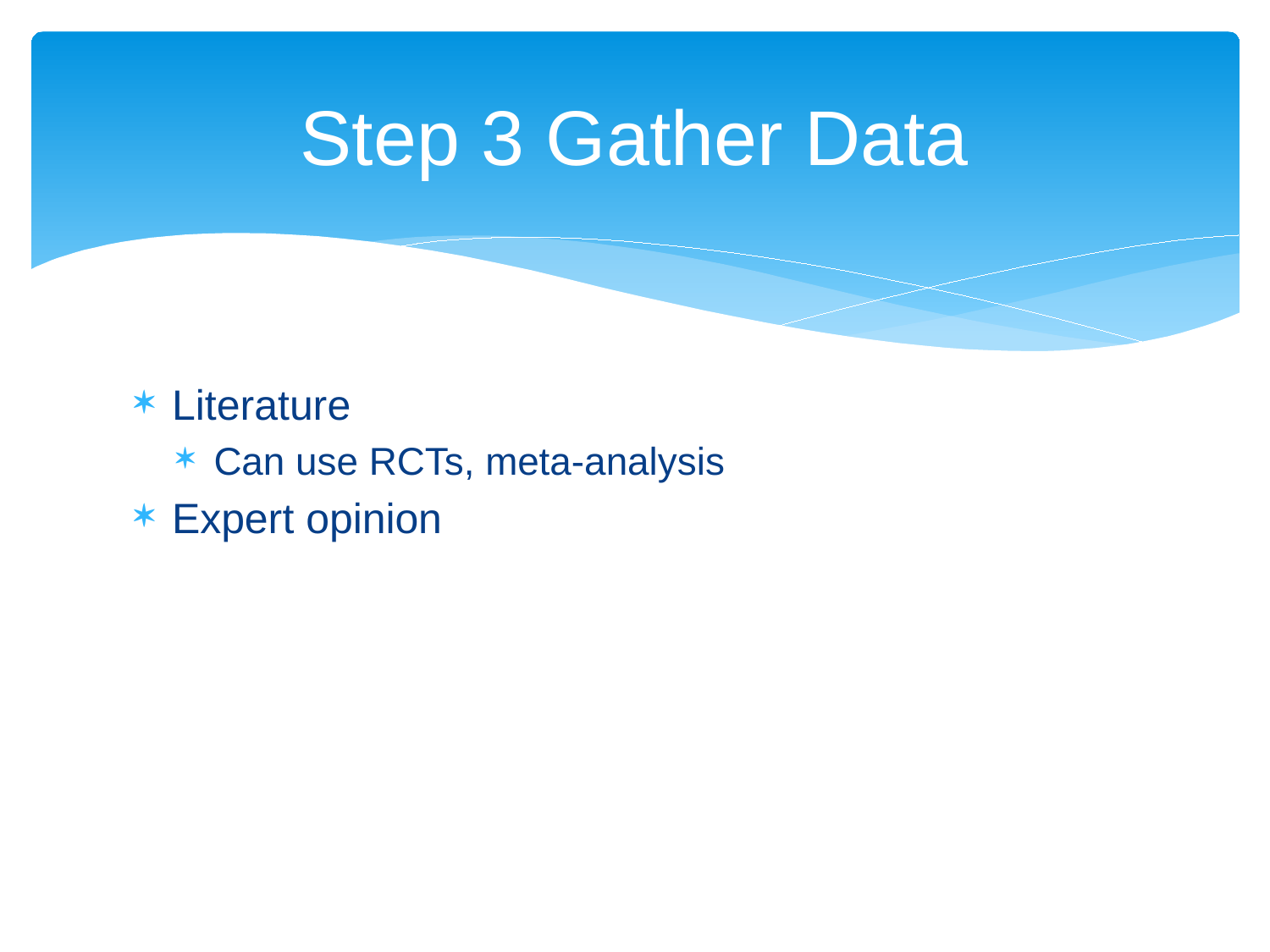

# Step 3 Gather Data
Literature
Can use RCTs, meta‐analysis
Expert opinion